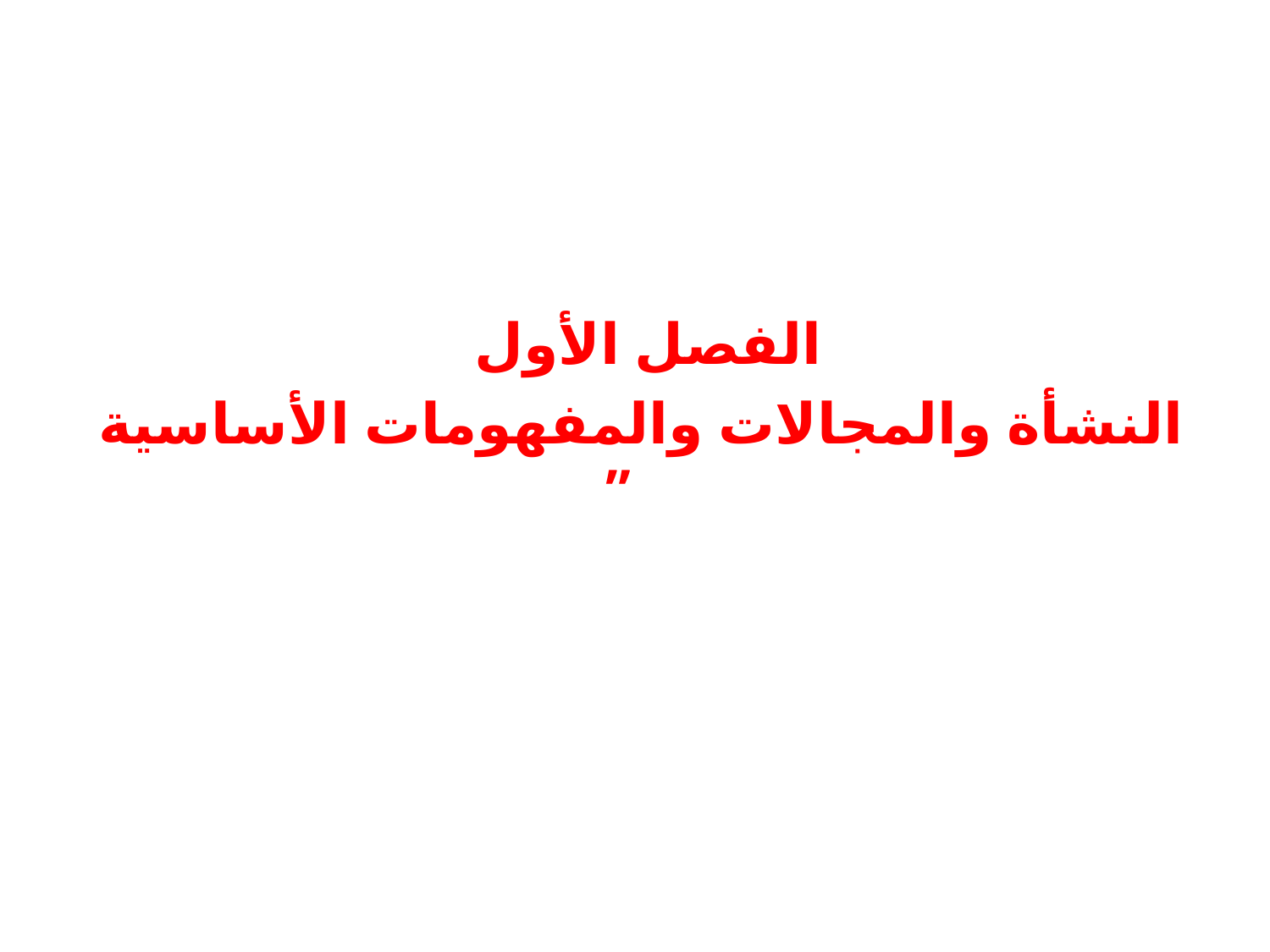

الفصل الأول
النشأة والمجالات والمفهومات الأساسية ”